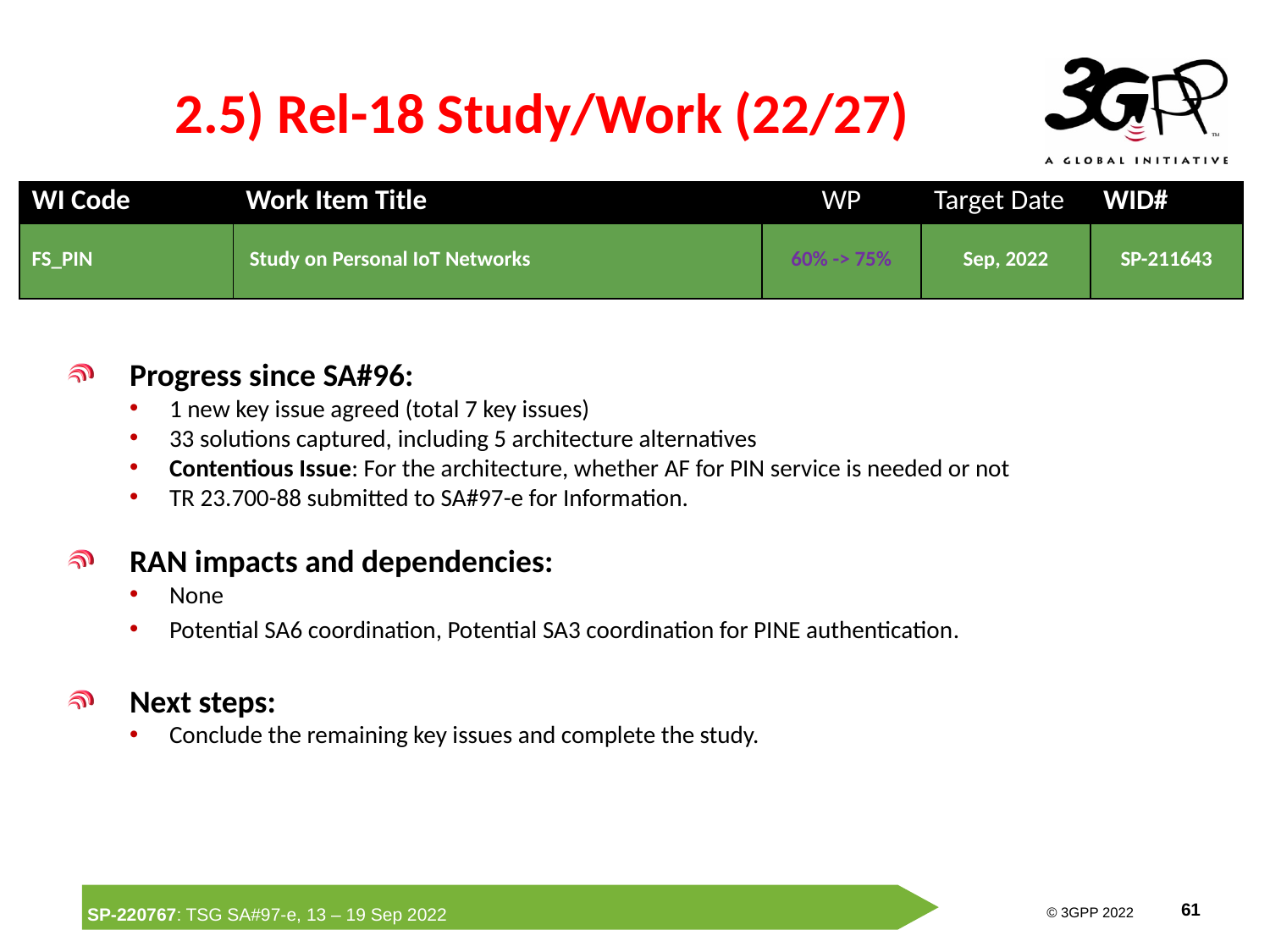

# 2.5) Rel-18 Study/Work (22/27)
| WI Code | Work Item Title | WP | Target Date | WID# |
| --- | --- | --- | --- | --- |
| FS\_PIN | Study on Personal IoT Networks | 60% -> 75% | Sep, 2022 | SP-211643 |
Progress since SA#96:
1 new key issue agreed (total 7 key issues)
33 solutions captured, including 5 architecture alternatives
Contentious Issue: For the architecture, whether AF for PIN service is needed or not
TR 23.700-88 submitted to SA#97-e for Information.

RAN impacts and dependencies:
None
Potential SA6 coordination, Potential SA3 coordination for PINE authentication.

Next steps:
Conclude the remaining key issues and complete the study.